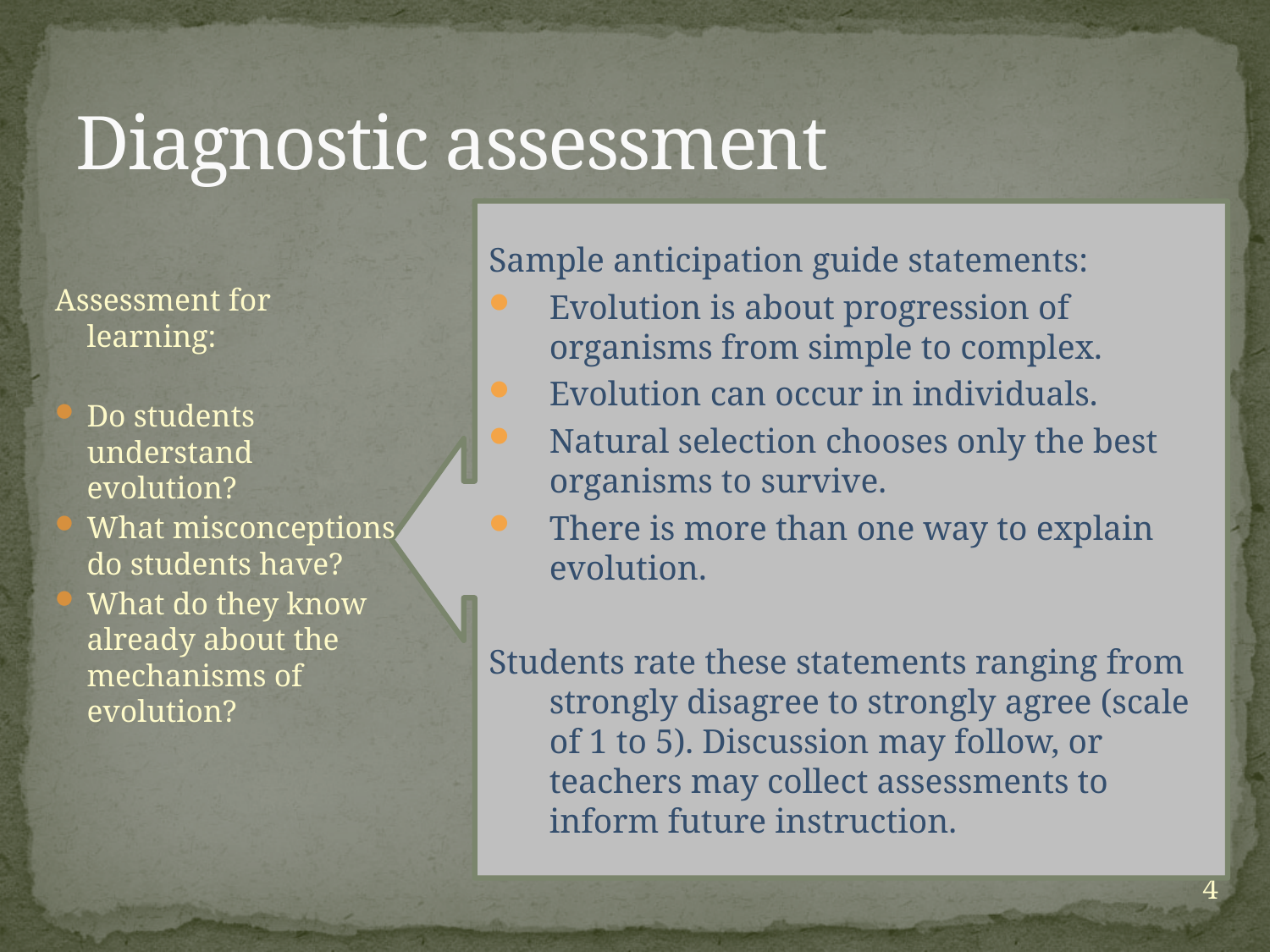

# Diagnostic assessment

Sample anticipation guide statements:
Evolution is about progression of organisms from simple to complex.
Evolution can occur in individuals.
Natural selection chooses only the best organisms to survive.
There is more than one way to explain evolution.

Students rate these statements ranging from strongly disagree to strongly agree (scale of 1 to 5). Discussion may follow, or teachers may collect assessments to inform future instruction.

Assessment for learning:

Do students understand evolution?
What misconceptions do students have?
What do they know already about the mechanisms of evolution?
4